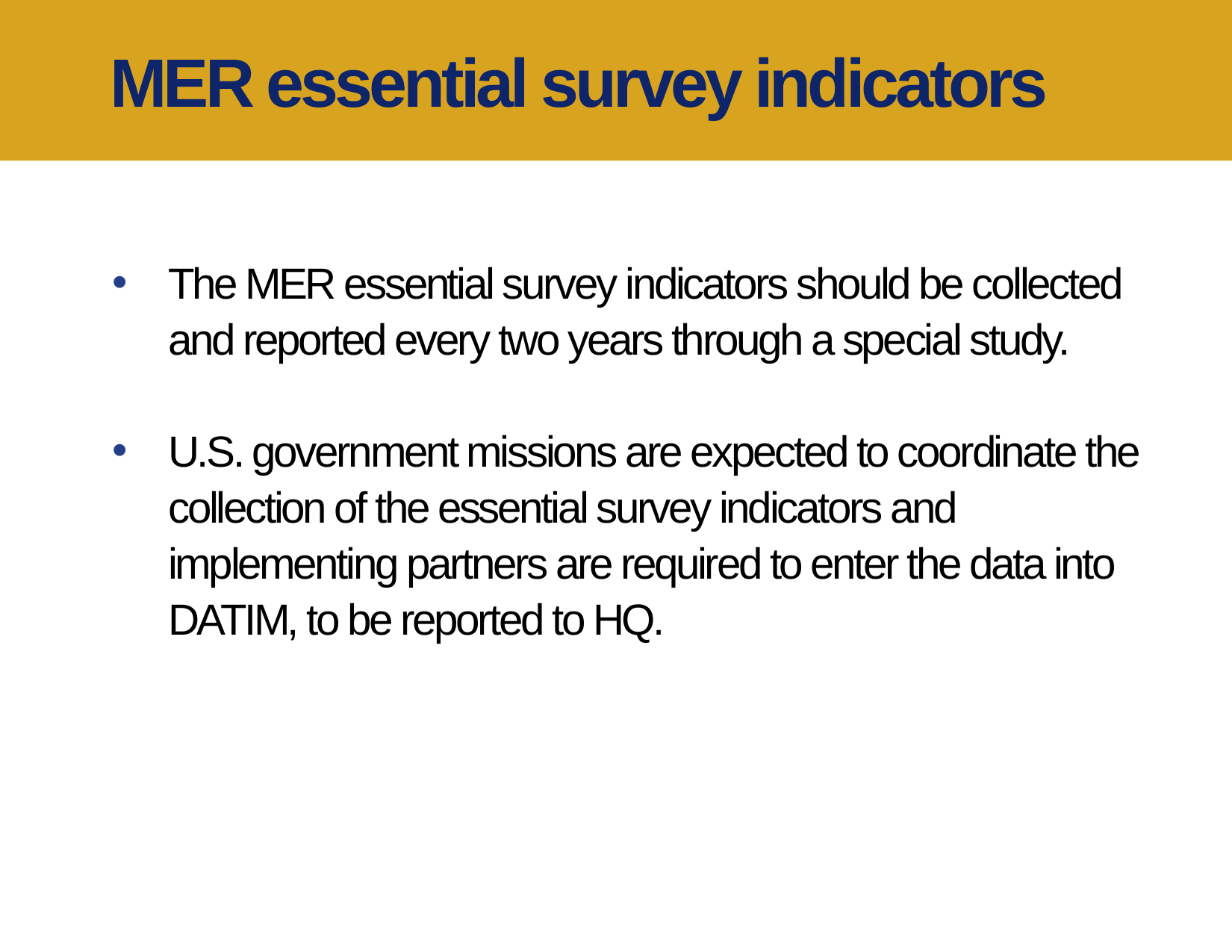

MER essential survey indicators
The MER essential survey indicators should be collected and reported every two years through a special study.

U.S. government missions are expected to coordinate the collection of the essential survey indicators and implementing partners are required to enter the data into DATIM, to be reported to HQ.